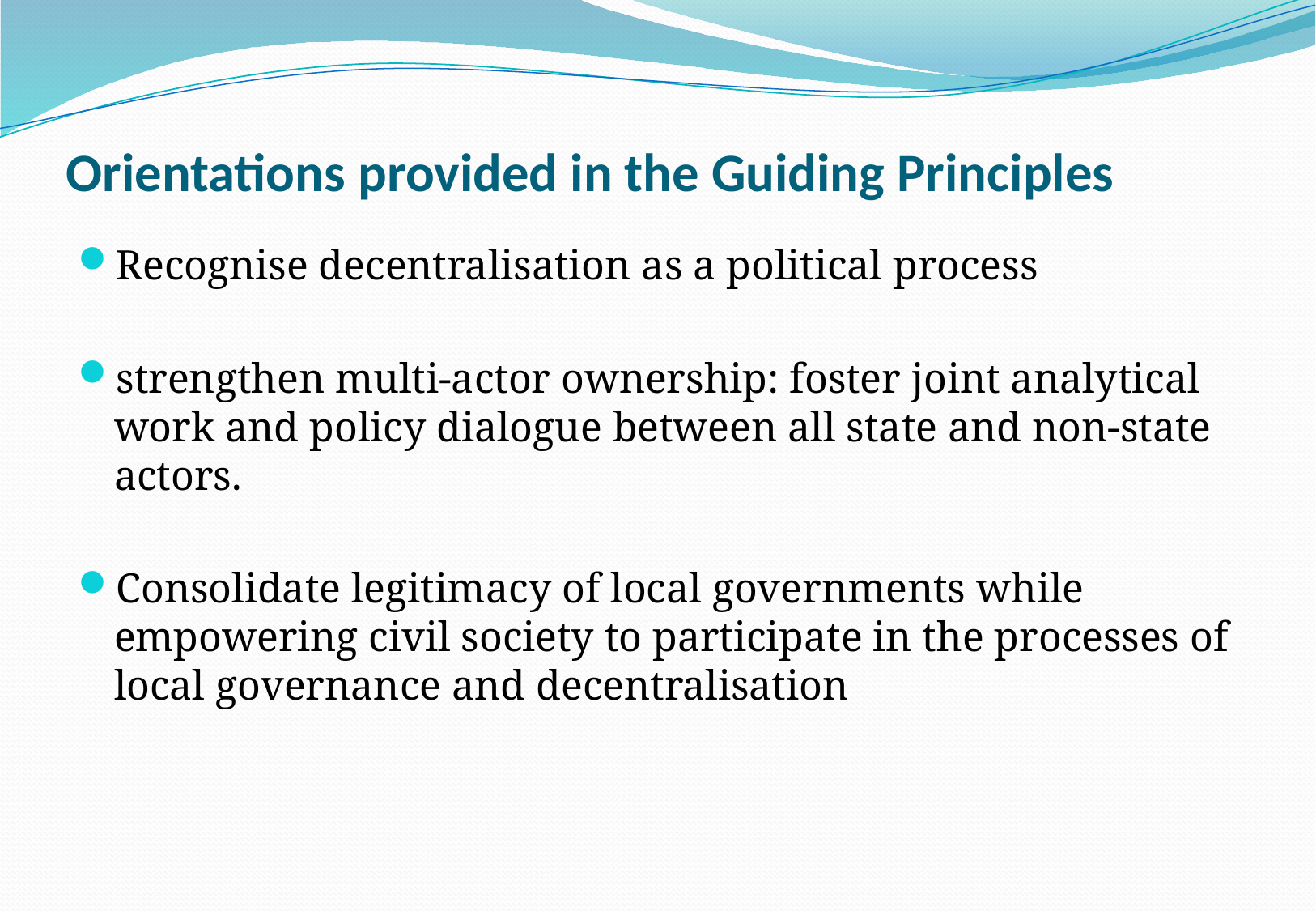

# Orientations provided in the Guiding Principles
Recognise decentralisation as a political process

strengthen multi-actor ownership: foster joint analytical work and policy dialogue between all state and non-state actors.

Consolidate legitimacy of local governments while empowering civil society to participate in the processes of local governance and decentralisation